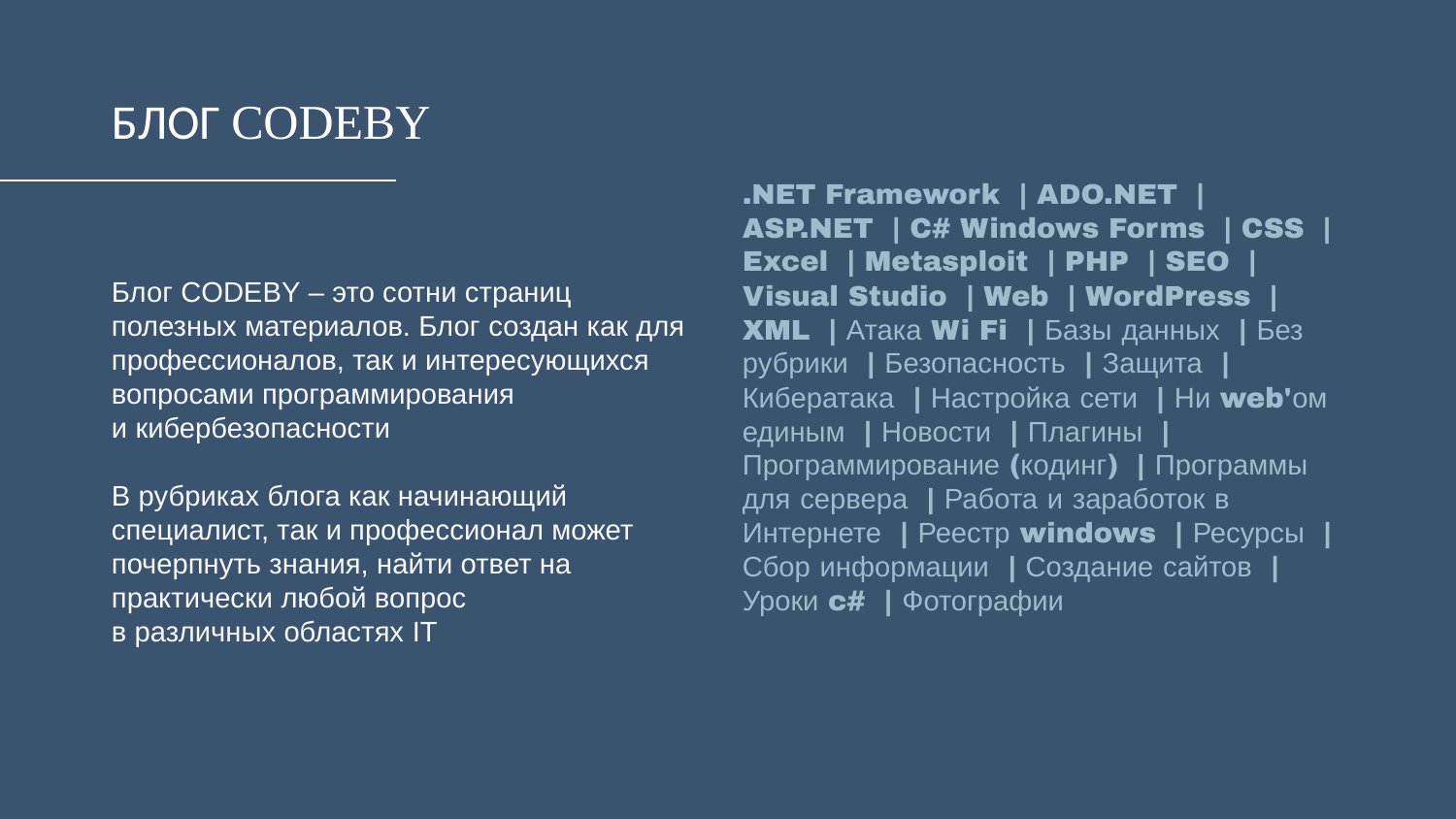

БЛОГ CODEBY
.NET Framework  | ADO.NET  | ASP.NET  | C# Windows Forms  | CSS  | Excel  | Metasploit  | PHP  | SEO  | Visual Studio  | Web  | WordPress  | XML  | Атака Wi Fi  | Базы данных  | Без рубрики  | Безопасность  | Защита  | Кибератака  | Настройка сети  | Ни web'ом единым  | Новости  | Плагины  | Программирование (кодинг)  | Программы для сервера  | Работа и заработок в Интернете  | Реестр windows  | Ресурсы  | Сбор информации  | Создание сайтов  | Уроки c#  | Фотографии
Блог CODEBY – это сотни страниц полезных материалов. Блог создан как для профессионалов, так и интересующихся вопросами программирования
и кибербезопасности

В рубриках блога как начинающий специалист, так и профессионал может почерпнуть знания, найти ответ на практически любой вопрос
в различных областях IT